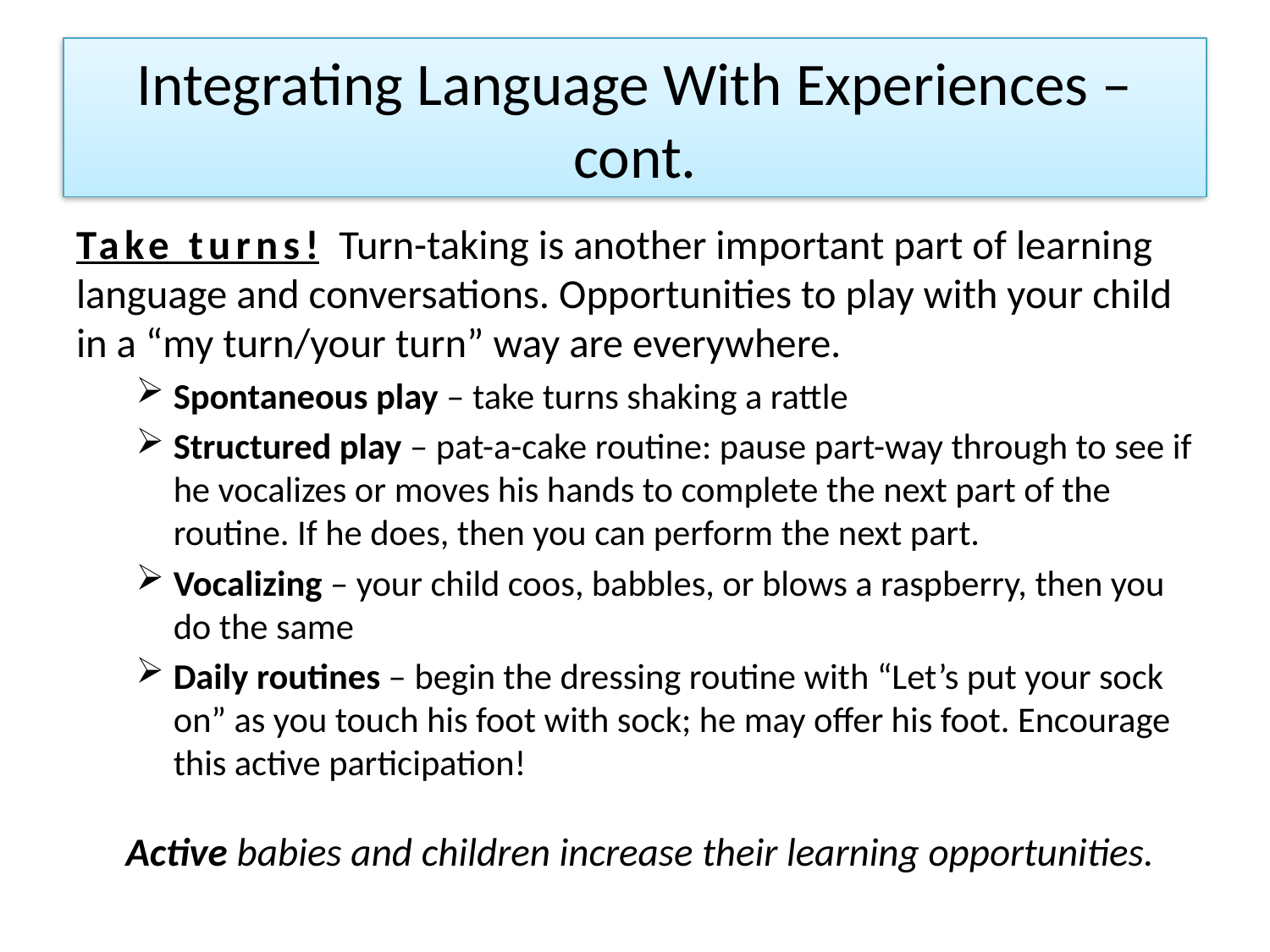

# Integrating Language With Experiences – cont.
Take turns! Turn-taking is another important part of learning language and conversations. Opportunities to play with your child in a “my turn/your turn” way are everywhere.
Spontaneous play – take turns shaking a rattle
Structured play – pat-a-cake routine: pause part-way through to see if he vocalizes or moves his hands to complete the next part of the routine. If he does, then you can perform the next part.
Vocalizing – your child coos, babbles, or blows a raspberry, then you do the same
Daily routines – begin the dressing routine with “Let’s put your sock on” as you touch his foot with sock; he may offer his foot. Encourage this active participation!

Active babies and children increase their learning opportunities.